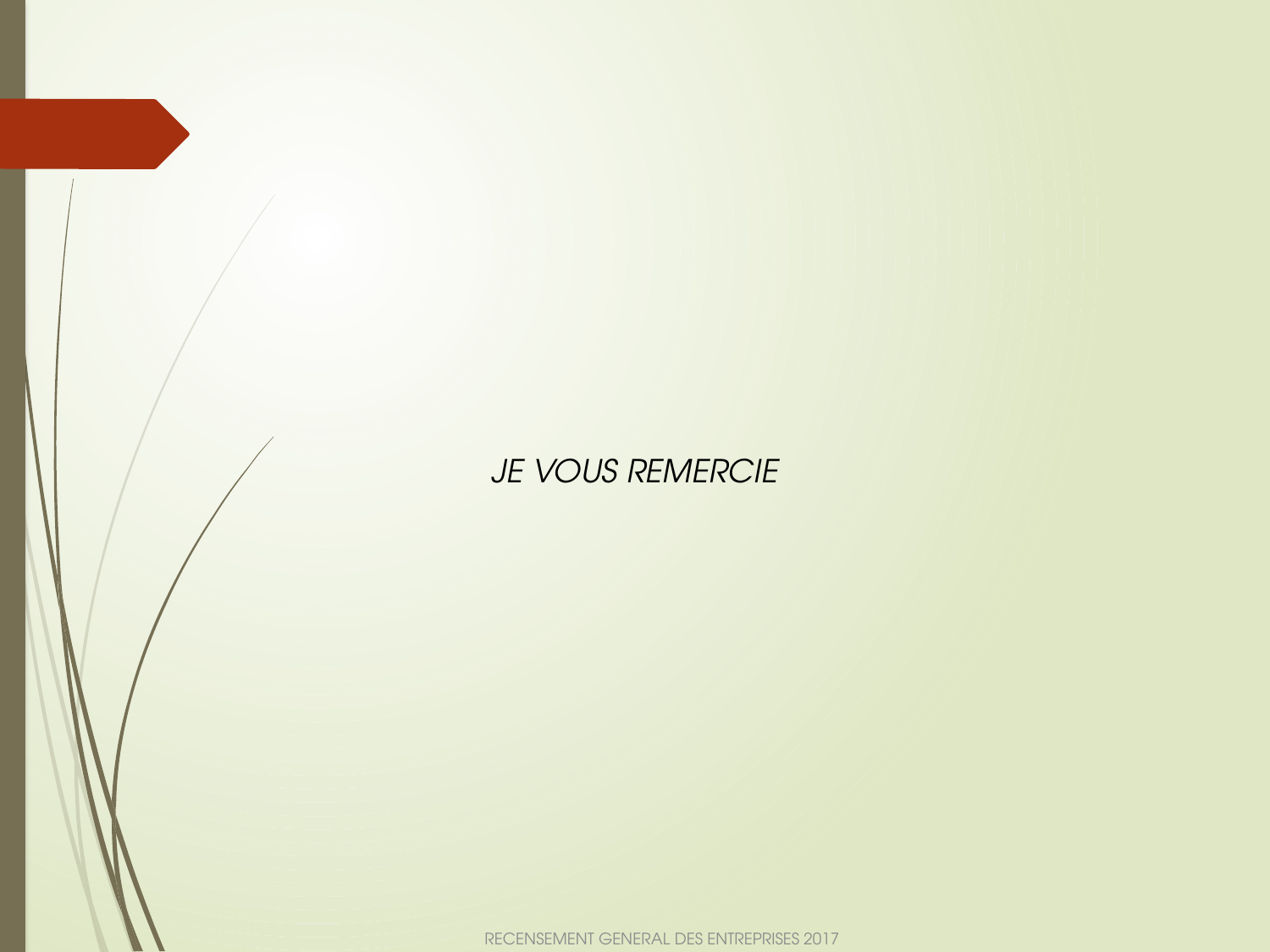

JE VOUS REMERCIE
RECENSEMENT GENERAL DES ENTREPRISES 2017